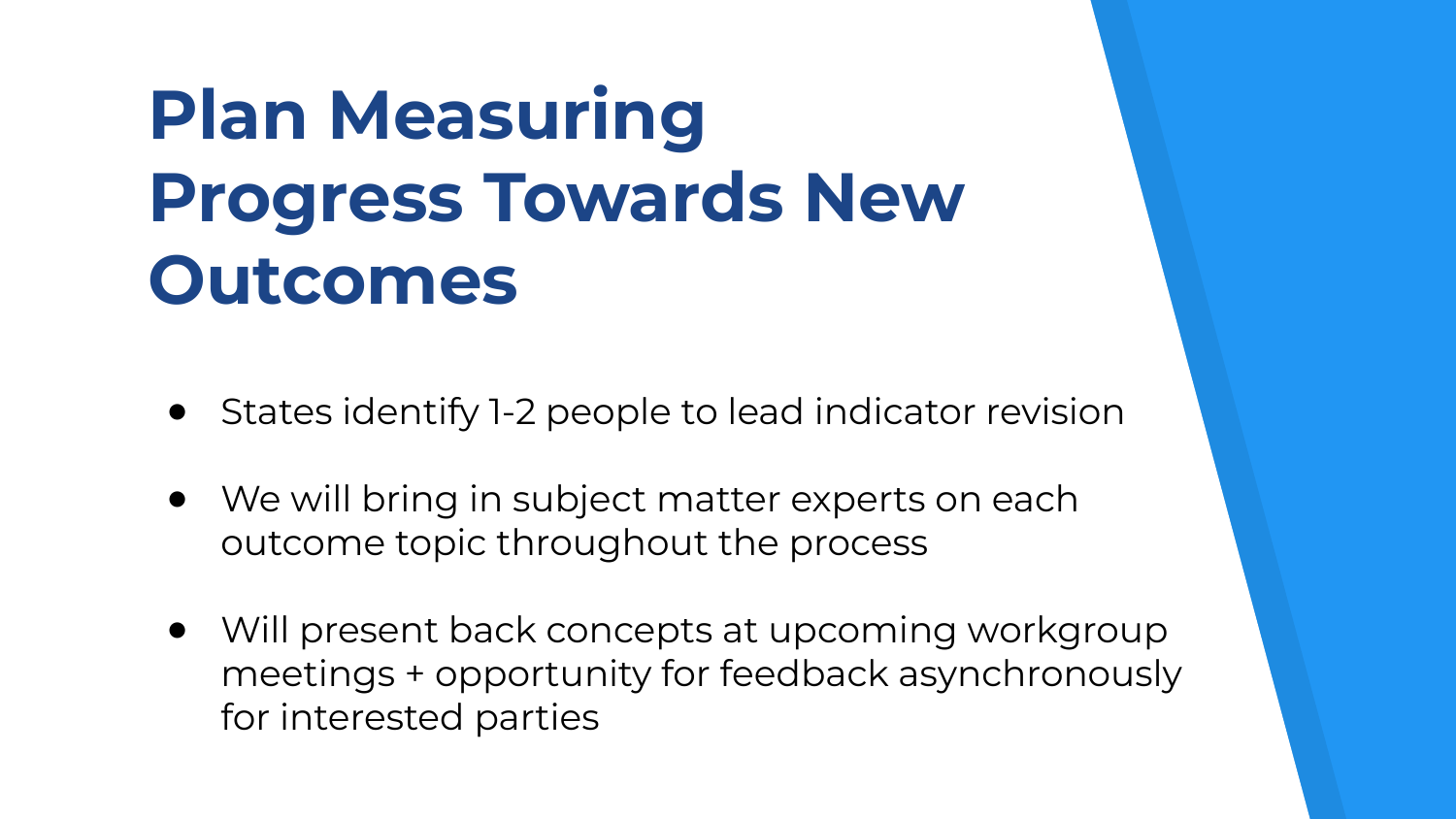

# Plan Measuring Progress Towards New Outcomes

States identify 1-2 people to lead indicator revision
We will bring in subject matter experts on each outcome topic throughout the process
Will present back concepts at upcoming workgroup meetings + opportunity for feedback asynchronously for interested parties